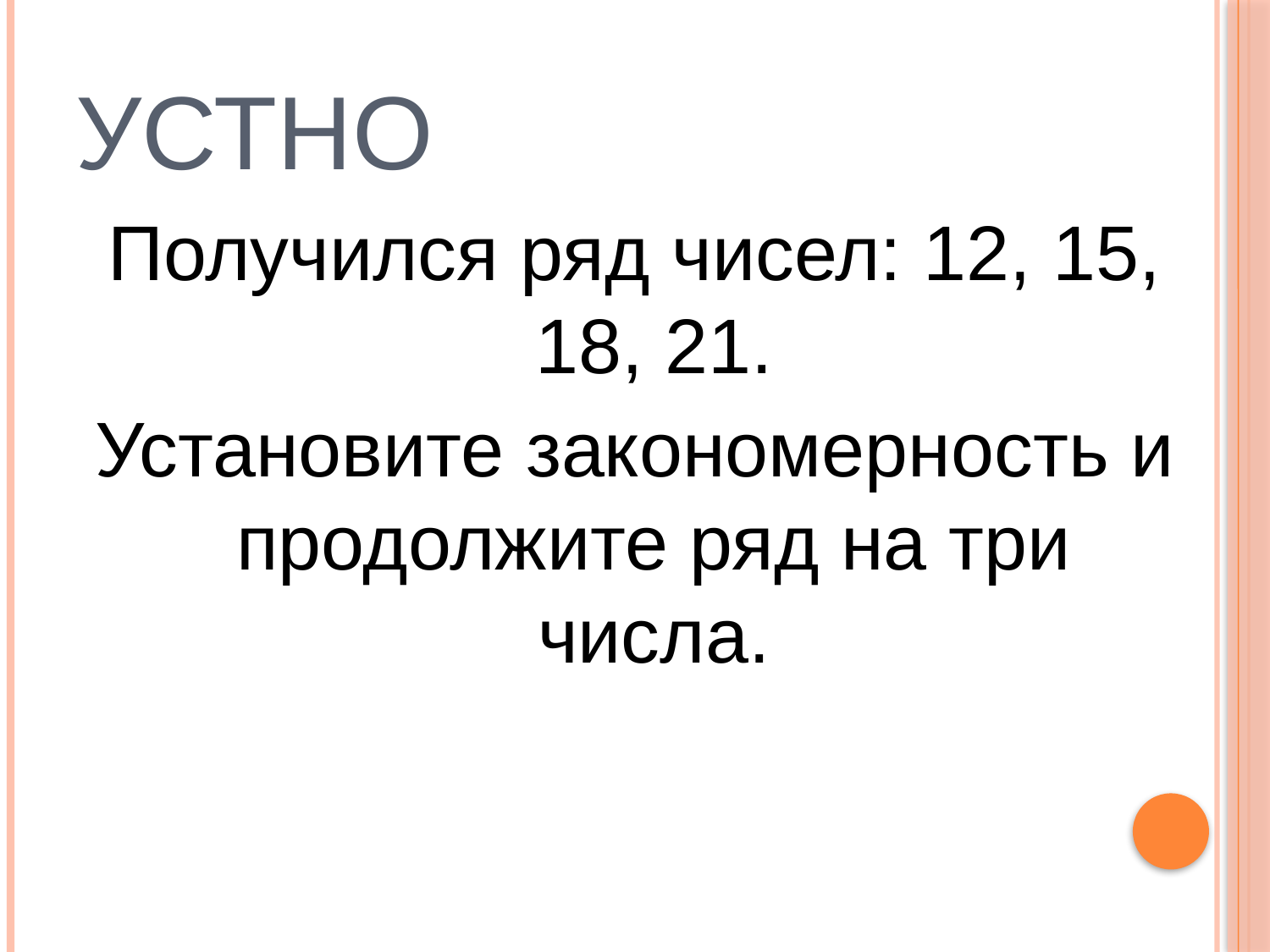

# Устно
Получился ряд чисел: 12, 15, 18, 21.
Установите закономерность и продолжите ряд на три числа.